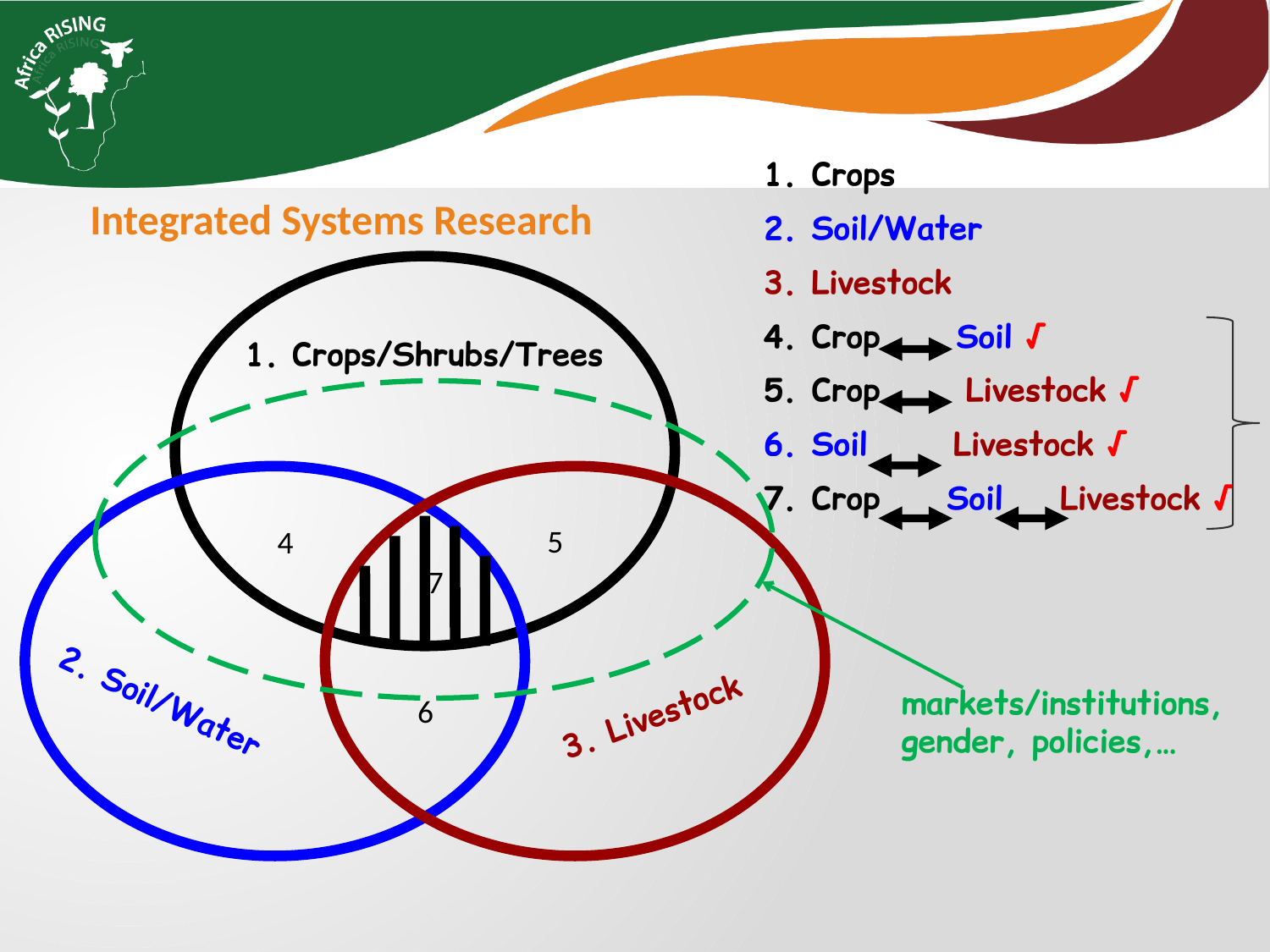

Crops
Soil/Water
Livestock
Crop        Soil √
Crop         Livestock √
Soil         Livestock √
Crop       Soil      Livestock √

Integrated Systems Research

1. Crops/Shrubs/Trees

5
4

7

markets/institutions, gender, policies,…
6
3. Livestock
2. Soil/Water